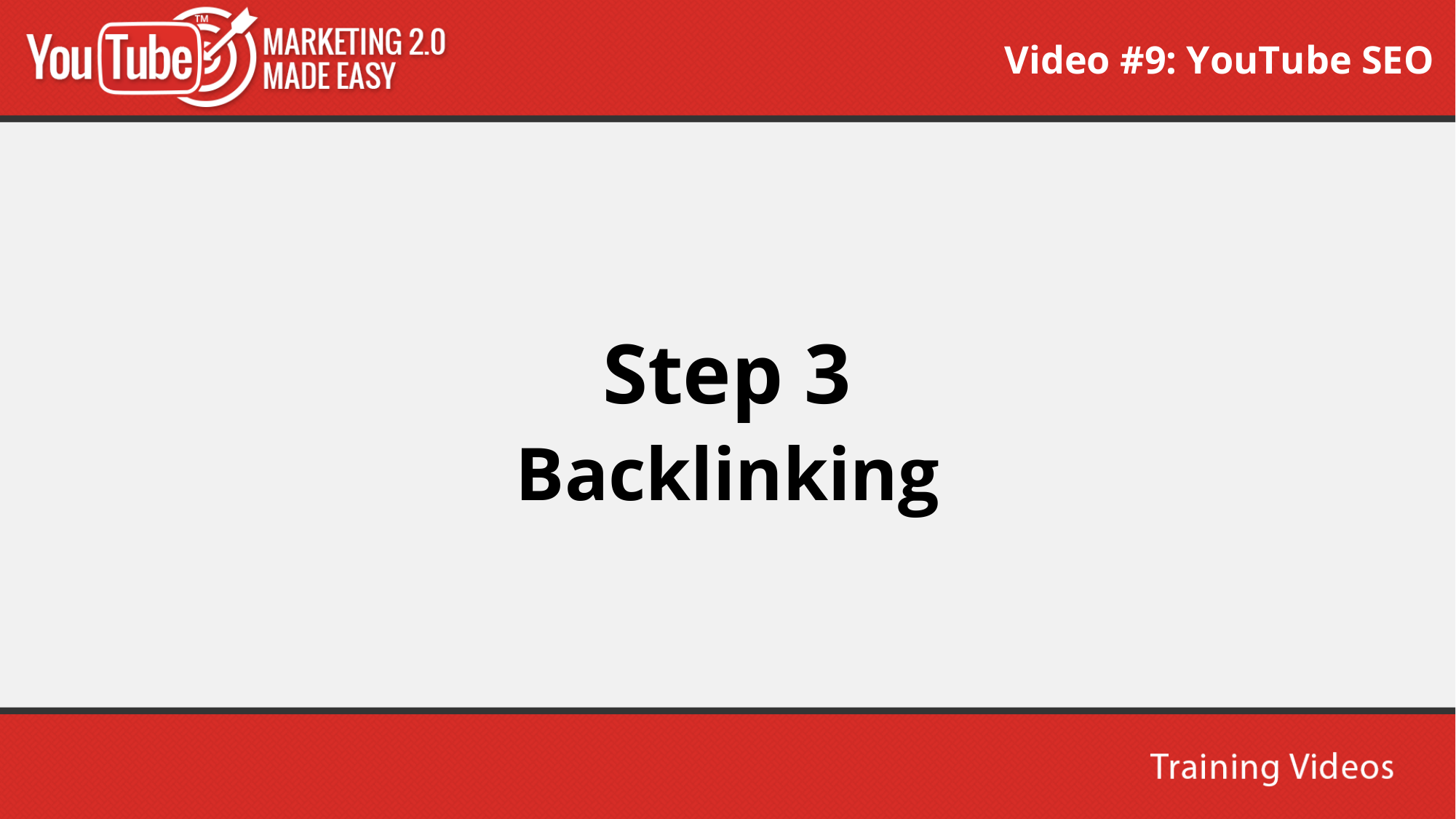

Video #9: YouTube SEO
Step 3
Backlinking